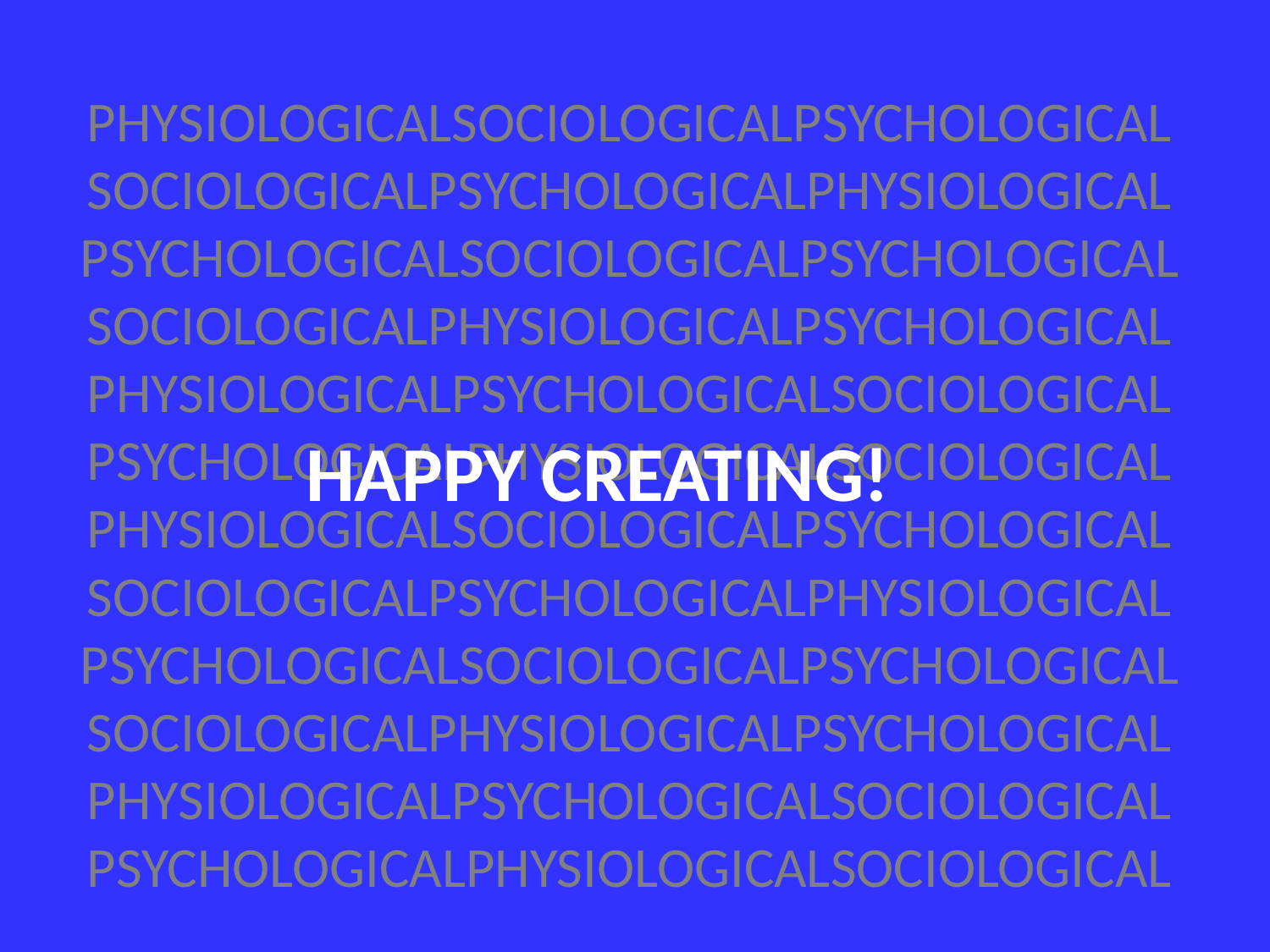

PHYSIOLOGICALSOCIOLOGICALPSYCHOLOGICAL
SOCIOLOGICALPSYCHOLOGICALPHYSIOLOGICAL
PSYCHOLOGICALSOCIOLOGICALPSYCHOLOGICAL
SOCIOLOGICALPHYSIOLOGICALPSYCHOLOGICAL
PHYSIOLOGICALPSYCHOLOGICALSOCIOLOGICAL
PSYCHOLOGICALPHYSIOLOGICALSOCIOLOGICAL
PHYSIOLOGICALSOCIOLOGICALPSYCHOLOGICAL
SOCIOLOGICALPSYCHOLOGICALPHYSIOLOGICAL
PSYCHOLOGICALSOCIOLOGICALPSYCHOLOGICAL
SOCIOLOGICALPHYSIOLOGICALPSYCHOLOGICAL
PHYSIOLOGICALPSYCHOLOGICALSOCIOLOGICAL
PSYCHOLOGICALPHYSIOLOGICALSOCIOLOGICAL
HAPPY CREATING!